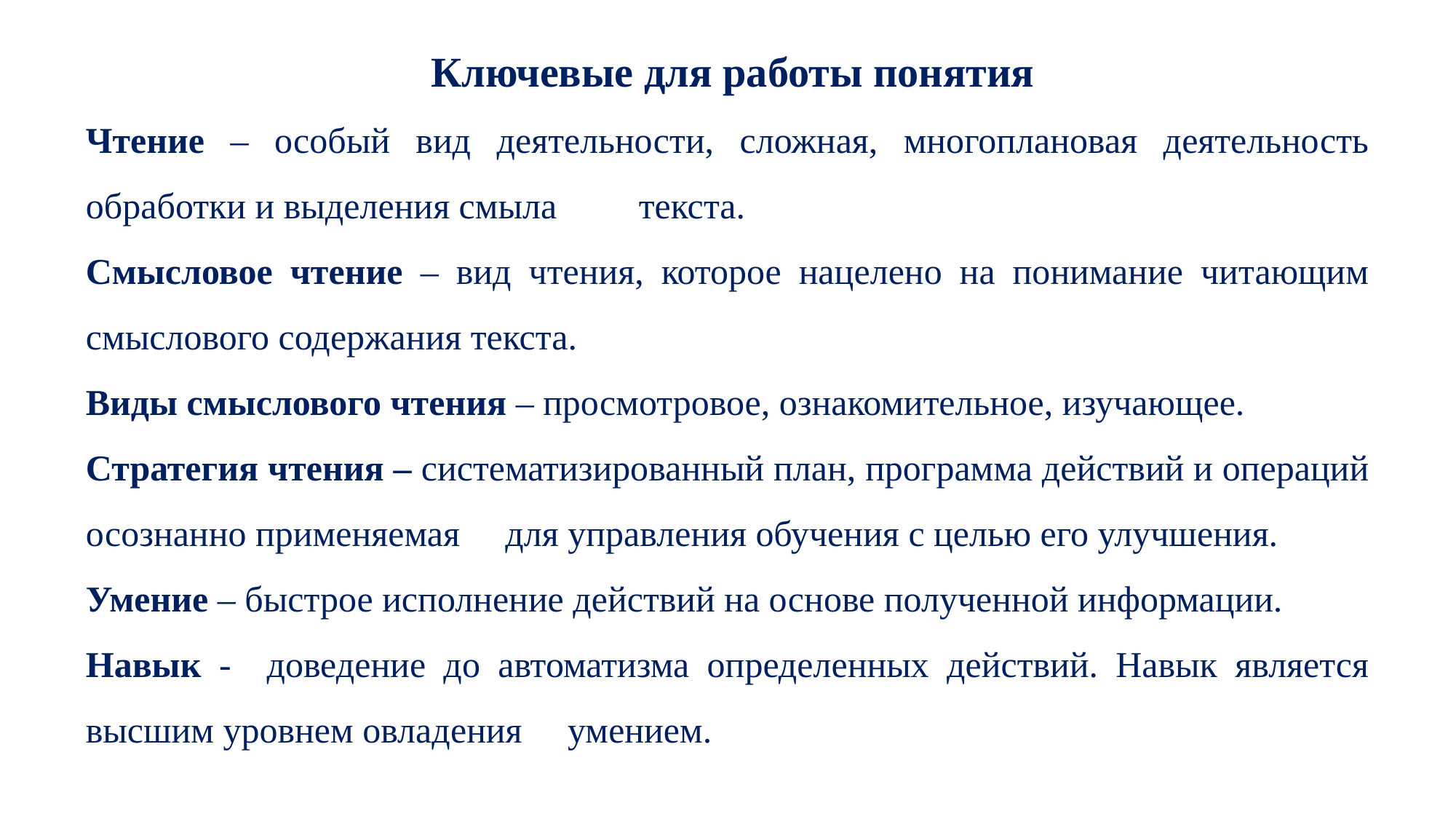

Ключевые для работы понятия
Чтение – особый вид деятельности, сложная, многоплановая деятельность обработки и выделения смыла         текста.
Смысловое чтение – вид чтения, которое нацелено на понимание читающим смыслового содержания текста.
Виды смыслового чтения – просмотровое, ознакомительное, изучающее.
Стратегия чтения – систематизированный план, программа действий и операций осознанно применяемая     для управления обучения с целью его улучшения.
Умение – быстрое исполнение действий на основе полученной информации.
Навык -  доведение до автоматизма определенных действий. Навык является высшим уровнем овладения     умением.